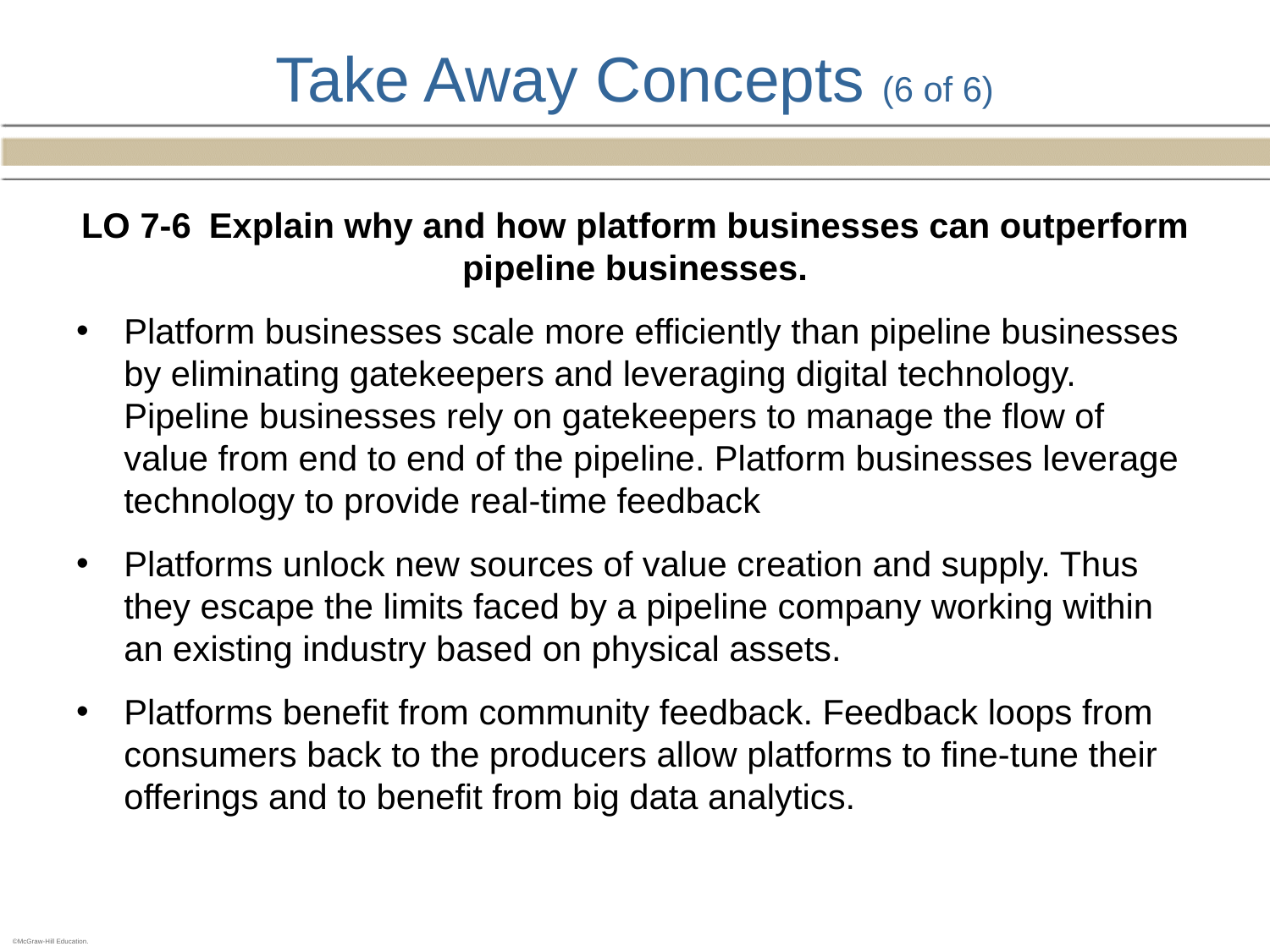

# Take Away Concepts (6 of 6)
LO 7-6 Explain why and how platform businesses can outperform pipeline businesses.
Platform businesses scale more efficiently than pipeline businesses by eliminating gatekeepers and leveraging digital technology. Pipeline businesses rely on gatekeepers to manage the flow of value from end to end of the pipeline. Platform businesses leverage technology to provide real-time feedback
Platforms unlock new sources of value creation and supply. Thus they escape the limits faced by a pipeline company working within an existing industry based on physical assets.
Platforms benefit from community feedback. Feedback loops from consumers back to the producers allow platforms to fine-tune their offerings and to benefit from big data analytics.